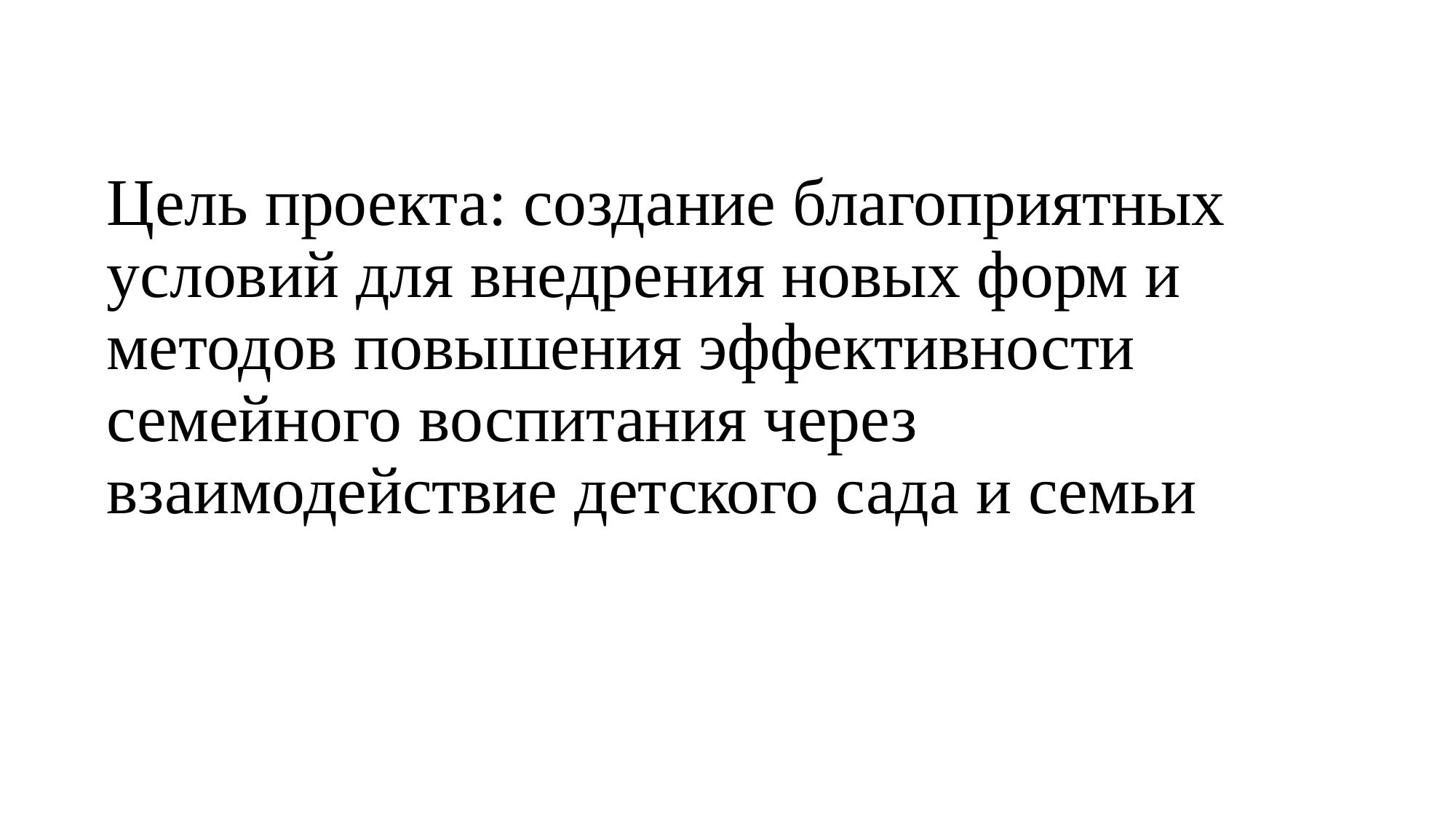

# Цель проекта: создание благоприятных условий для внедрения новых форм и методов повышения эффективности семейного воспитания через взаимодействие детского сада и семьи